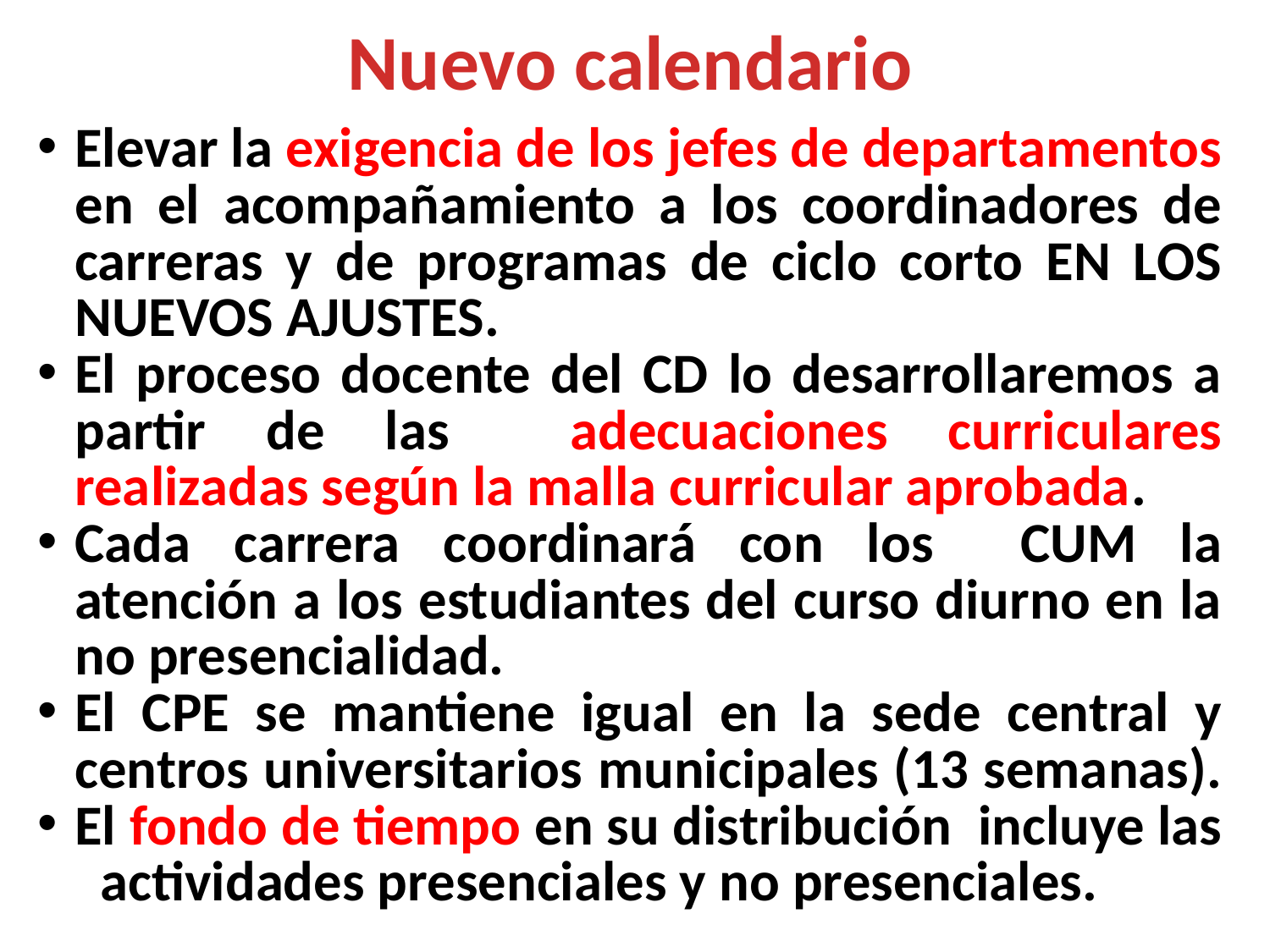

Nuevo calendario
Elevar la exigencia de los jefes de departamentos en el acompañamiento a los coordinadores de carreras y de programas de ciclo corto EN LOS NUEVOS AJUSTES.
El proceso docente del CD lo desarrollaremos a partir de las  adecuaciones curriculares realizadas según la malla curricular aprobada.
Cada carrera coordinará con los  CUM la atención a los estudiantes del curso diurno en la no presencialidad.
El CPE se mantiene igual en la sede central y centros universitarios municipales (13 semanas).
El fondo de tiempo en su distribución  incluye las   actividades presenciales y no presenciales.